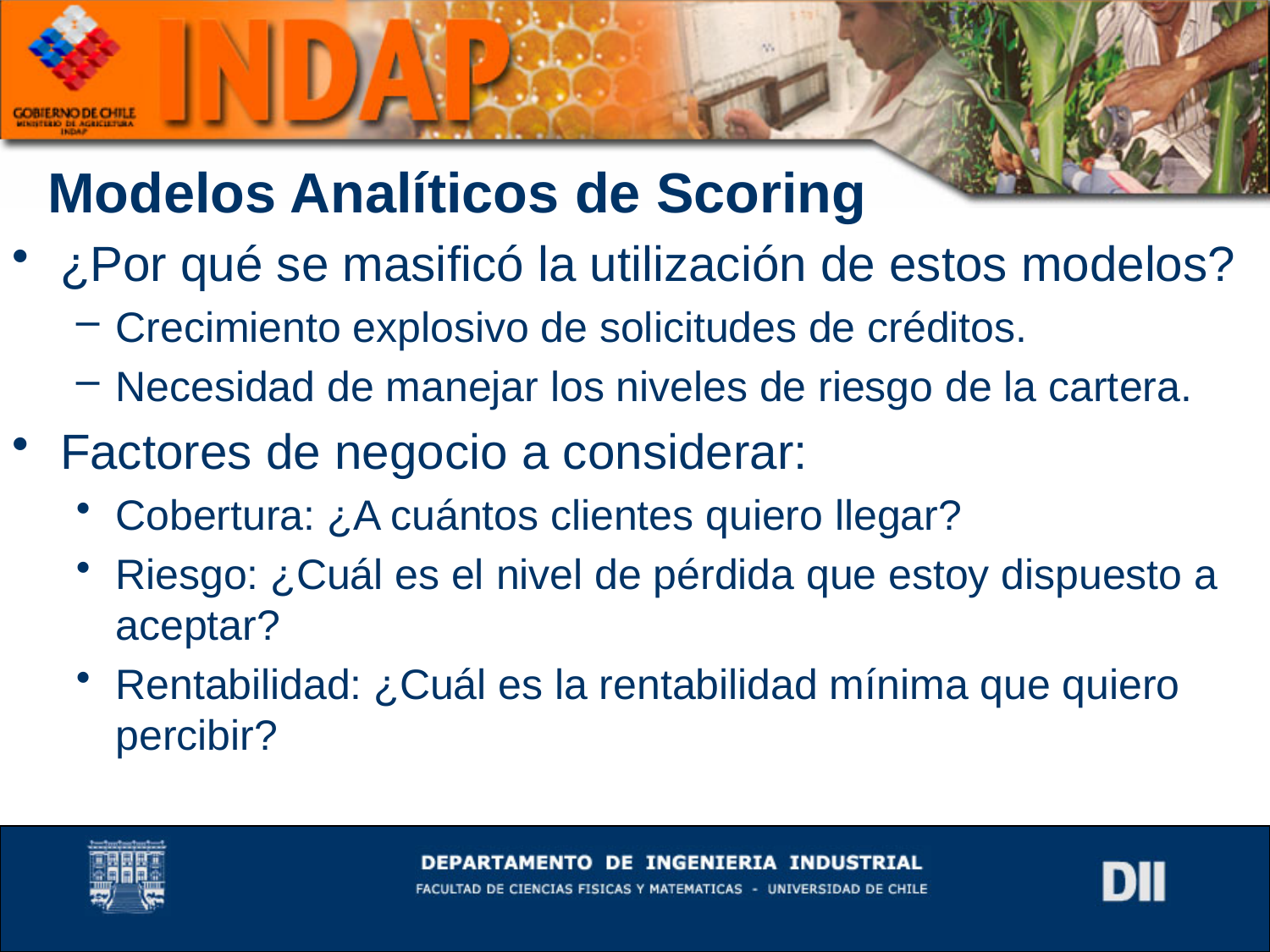

# Modelos Analíticos de Scoring
¿Por qué se masificó la utilización de estos modelos?
Crecimiento explosivo de solicitudes de créditos.
Necesidad de manejar los niveles de riesgo de la cartera.
Factores de negocio a considerar:
Cobertura: ¿A cuántos clientes quiero llegar?
Riesgo: ¿Cuál es el nivel de pérdida que estoy dispuesto a aceptar?
Rentabilidad: ¿Cuál es la rentabilidad mínima que quiero percibir?